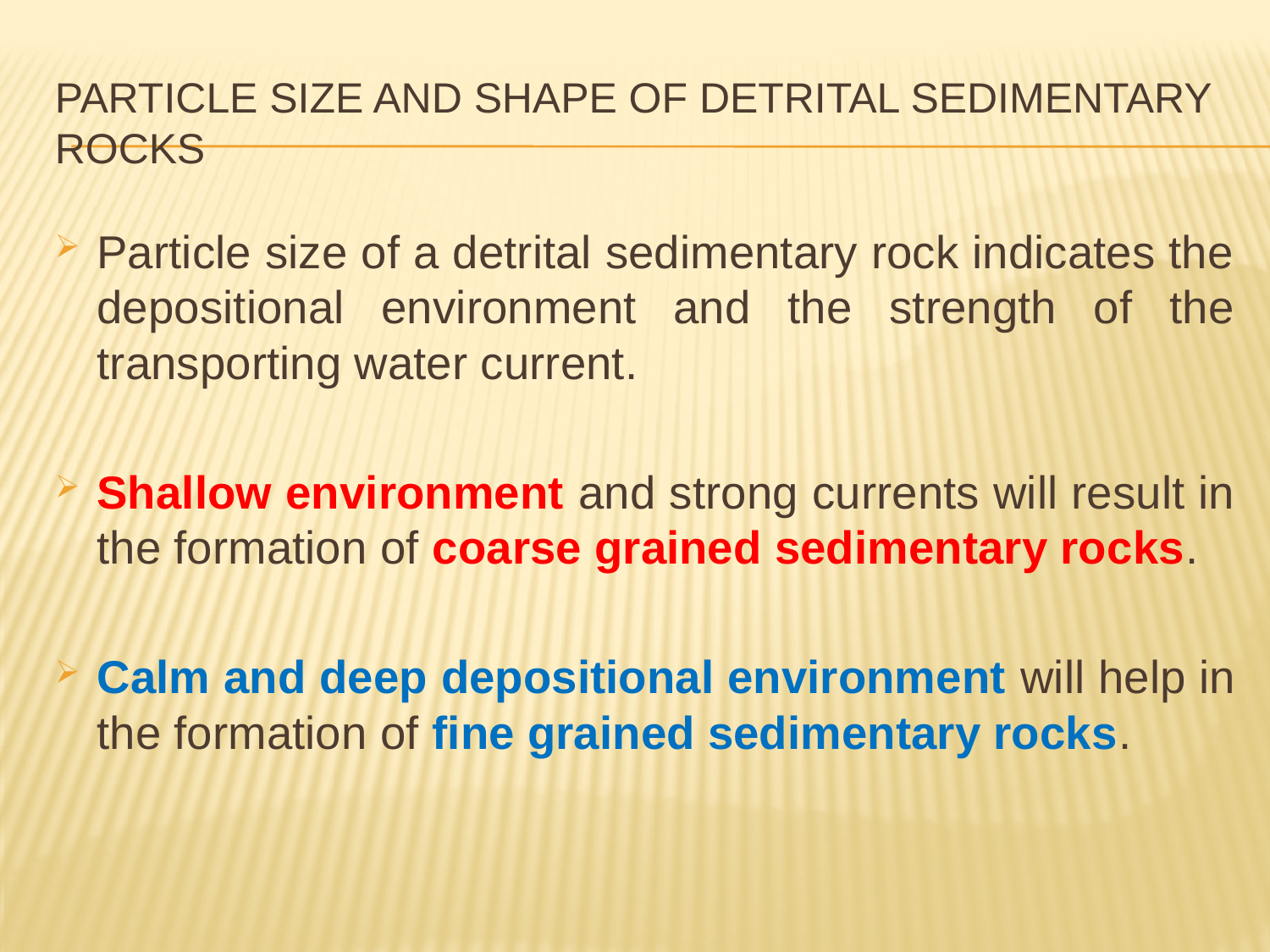

# Particle size and shape of detrital sedimentary rocks
Particle size of a detrital sedimentary rock indicates the depositional environment and the strength of the transporting water current.

Shallow environment and strong currents will result in the formation of coarse grained sedimentary rocks.

Calm and deep depositional environment will help in the formation of fine grained sedimentary rocks.